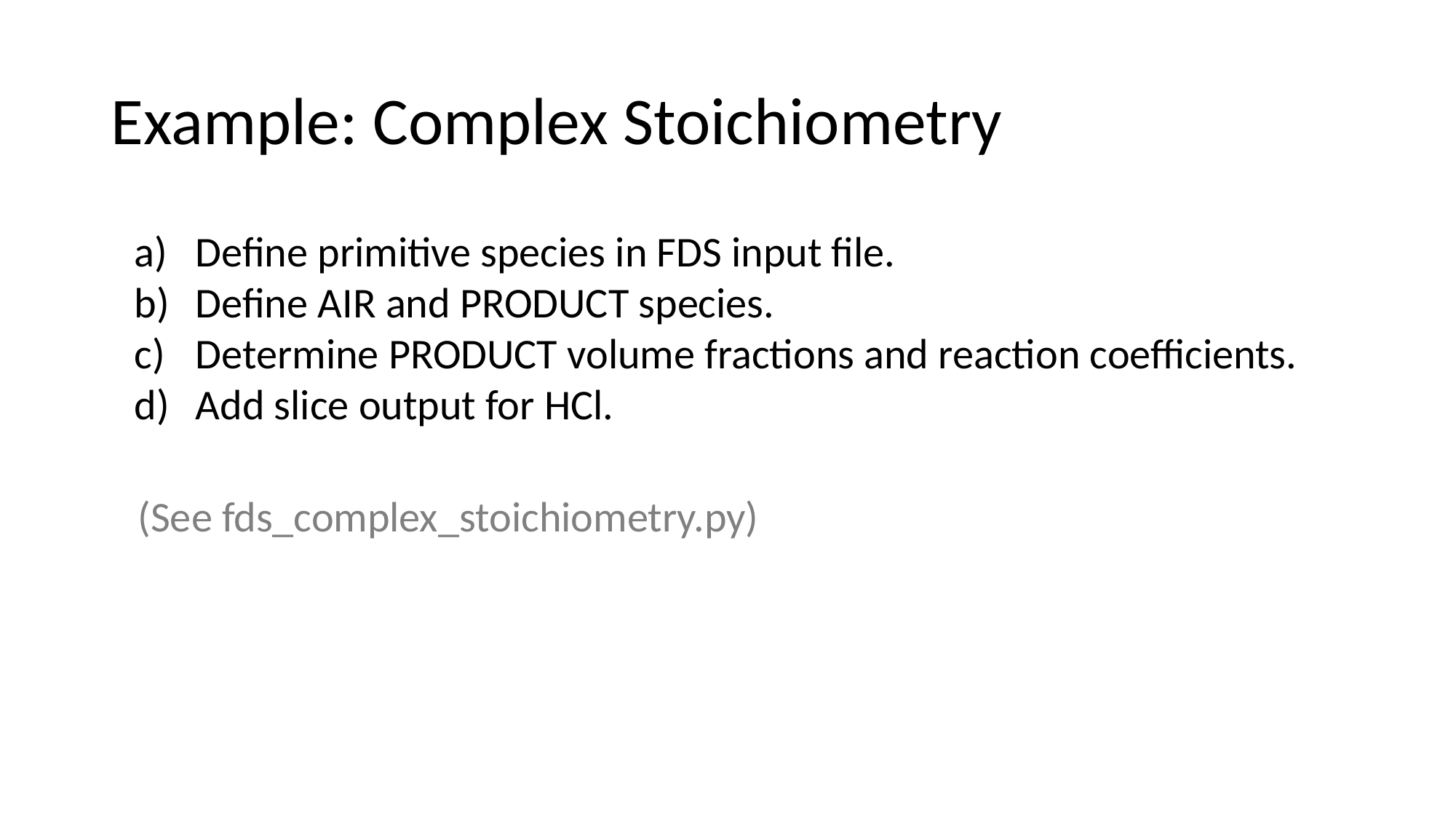

# Example: Complex Stoichiometry
Define primitive species in FDS input file.
Define AIR and PRODUCT species.
Determine PRODUCT volume fractions and reaction coefficients.
Add slice output for HCl.
(See fds_complex_stoichiometry.py)